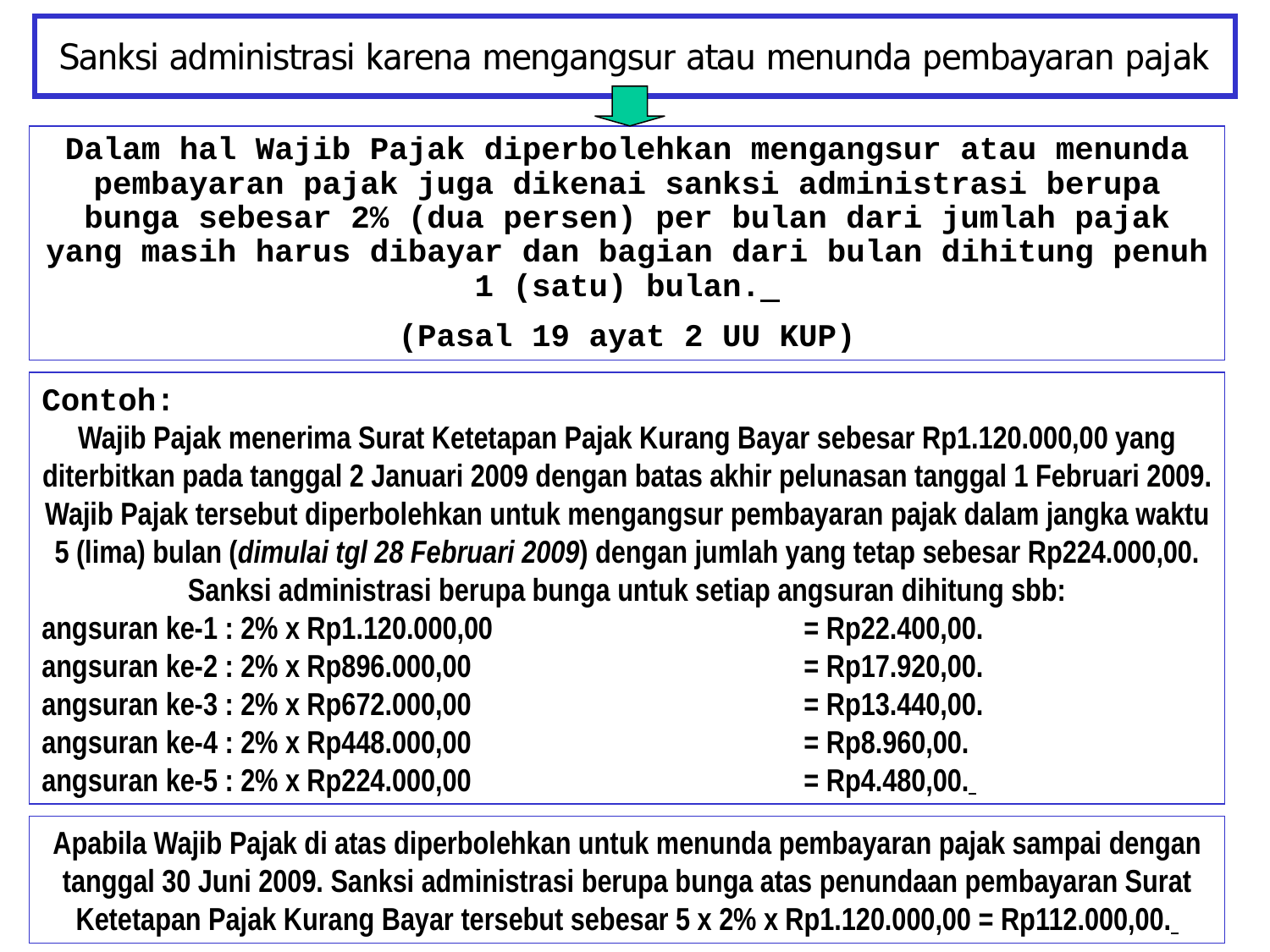

# Sanksi administrasi karena mengangsur atau menunda pembayaran pajak

Dalam hal Wajib Pajak diperbolehkan mengangsur atau menunda pembayaran pajak juga dikenai sanksi administrasi berupa bunga sebesar 2% (dua persen) per bulan dari jumlah pajak yang masih harus dibayar dan bagian dari bulan dihitung penuh 1 (satu) bulan.
(Pasal 19 ayat 2 UU KUP)
Contoh:
Wajib Pajak menerima Surat Ketetapan Pajak Kurang Bayar sebesar Rp1.120.000,00 yang diterbitkan pada tanggal 2 Januari 2009 dengan batas akhir pelunasan tanggal 1 Februari 2009. Wajib Pajak tersebut diperbolehkan untuk mengangsur pembayaran pajak dalam jangka waktu 5 (lima) bulan (dimulai tgl 28 Februari 2009) dengan jumlah yang tetap sebesar Rp224.000,00. Sanksi administrasi berupa bunga untuk setiap angsuran dihitung sbb:
angsuran ke-1 : 2% x Rp1.120.000,00 			= Rp22.400,00.
angsuran ke-2 : 2% x Rp896.000,00 			= Rp17.920,00.
angsuran ke-3 : 2% x Rp672.000,00 			= Rp13.440,00.
angsuran ke-4 : 2% x Rp448.000,00 			= Rp8.960,00.
angsuran ke-5 : 2% x Rp224.000,00 			= Rp4.480,00.
Apabila Wajib Pajak di atas diperbolehkan untuk menunda pembayaran pajak sampai dengan tanggal 30 Juni 2009. Sanksi administrasi berupa bunga atas penundaan pembayaran Surat Ketetapan Pajak Kurang Bayar tersebut sebesar 5 x 2% x Rp1.120.000,00 = Rp112.000,00.